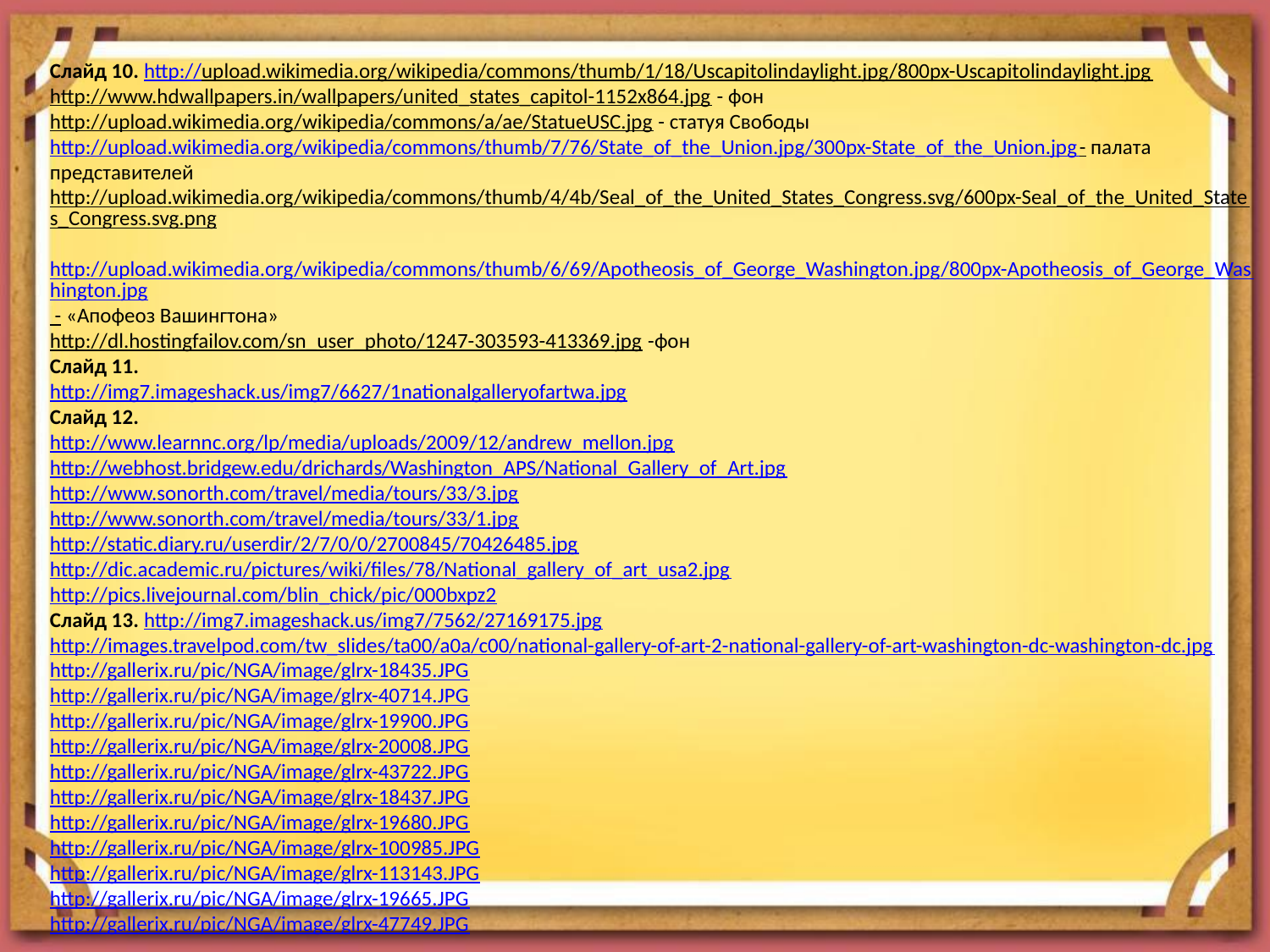

Слайд 10. http://upload.wikimedia.org/wikipedia/commons/thumb/1/18/Uscapitolindaylight.jpg/800px-Uscapitolindaylight.jpg
http://www.hdwallpapers.in/wallpapers/united_states_capitol-1152x864.jpg - фон
http://upload.wikimedia.org/wikipedia/commons/a/ae/StatueUSC.jpg - статуя Свободы
http://upload.wikimedia.org/wikipedia/commons/thumb/7/76/State_of_the_Union.jpg/300px-State_of_the_Union.jpg- палата представителей
http://upload.wikimedia.org/wikipedia/commons/thumb/4/4b/Seal_of_the_United_States_Congress.svg/600px-Seal_of_the_United_States_Congress.svg.png
http://upload.wikimedia.org/wikipedia/commons/thumb/6/69/Apotheosis_of_George_Washington.jpg/800px-Apotheosis_of_George_Washington.jpg - «Апофеоз Вашингтона»
http://dl.hostingfailov.com/sn_user_photo/1247-303593-413369.jpg -фон
Слайд 11.
http://img7.imageshack.us/img7/6627/1nationalgalleryofartwa.jpg
Слайд 12.
http://www.learnnc.org/lp/media/uploads/2009/12/andrew_mellon.jpg
http://webhost.bridgew.edu/drichards/Washington_APS/National_Gallery_of_Art.jpg
http://www.sonorth.com/travel/media/tours/33/3.jpg
http://www.sonorth.com/travel/media/tours/33/1.jpg
http://static.diary.ru/userdir/2/7/0/0/2700845/70426485.jpg
http://dic.academic.ru/pictures/wiki/files/78/National_gallery_of_art_usa2.jpg
http://pics.livejournal.com/blin_chick/pic/000bxpz2
Слайд 13. http://img7.imageshack.us/img7/7562/27169175.jpg
http://images.travelpod.com/tw_slides/ta00/a0a/c00/national-gallery-of-art-2-national-gallery-of-art-washington-dc-washington-dc.jpg
http://gallerix.ru/pic/NGA/image/glrx-18435.JPG
http://gallerix.ru/pic/NGA/image/glrx-40714.JPG
http://gallerix.ru/pic/NGA/image/glrx-19900.JPG
http://gallerix.ru/pic/NGA/image/glrx-20008.JPG
http://gallerix.ru/pic/NGA/image/glrx-43722.JPG
http://gallerix.ru/pic/NGA/image/glrx-18437.JPG
http://gallerix.ru/pic/NGA/image/glrx-19680.JPG
http://gallerix.ru/pic/NGA/image/glrx-100985.JPG
http://gallerix.ru/pic/NGA/image/glrx-113143.JPG
http://gallerix.ru/pic/NGA/image/glrx-19665.JPG
http://gallerix.ru/pic/NGA/image/glrx-47749.JPG